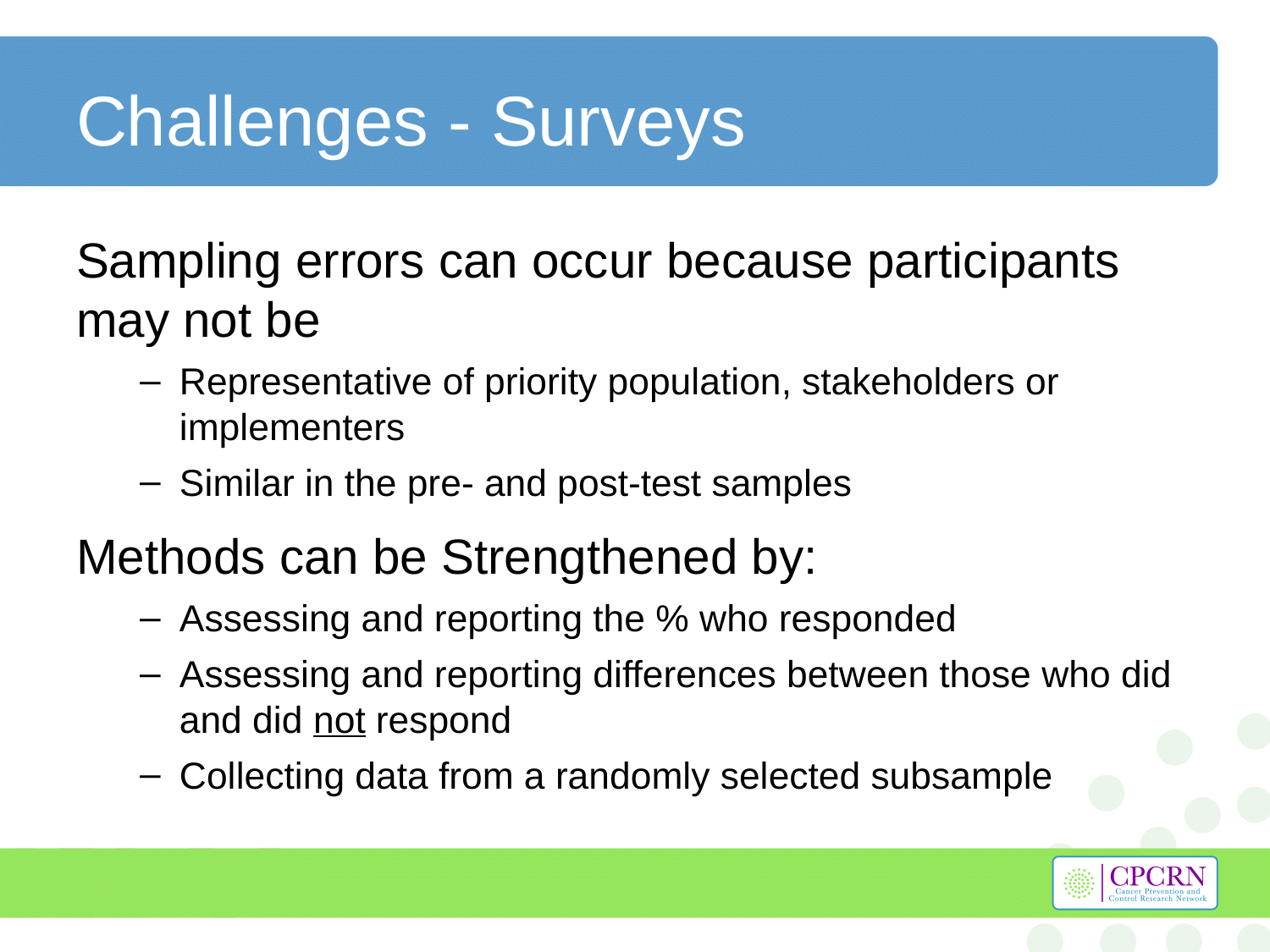

# Challenges - Surveys
Sampling errors can occur because participants may not be
Representative of priority population, stakeholders or implementers
Similar in the pre- and post-test samples
Methods can be Strengthened by:
Assessing and reporting the % who responded
Assessing and reporting differences between those who did and did not respond
Collecting data from a randomly selected subsample